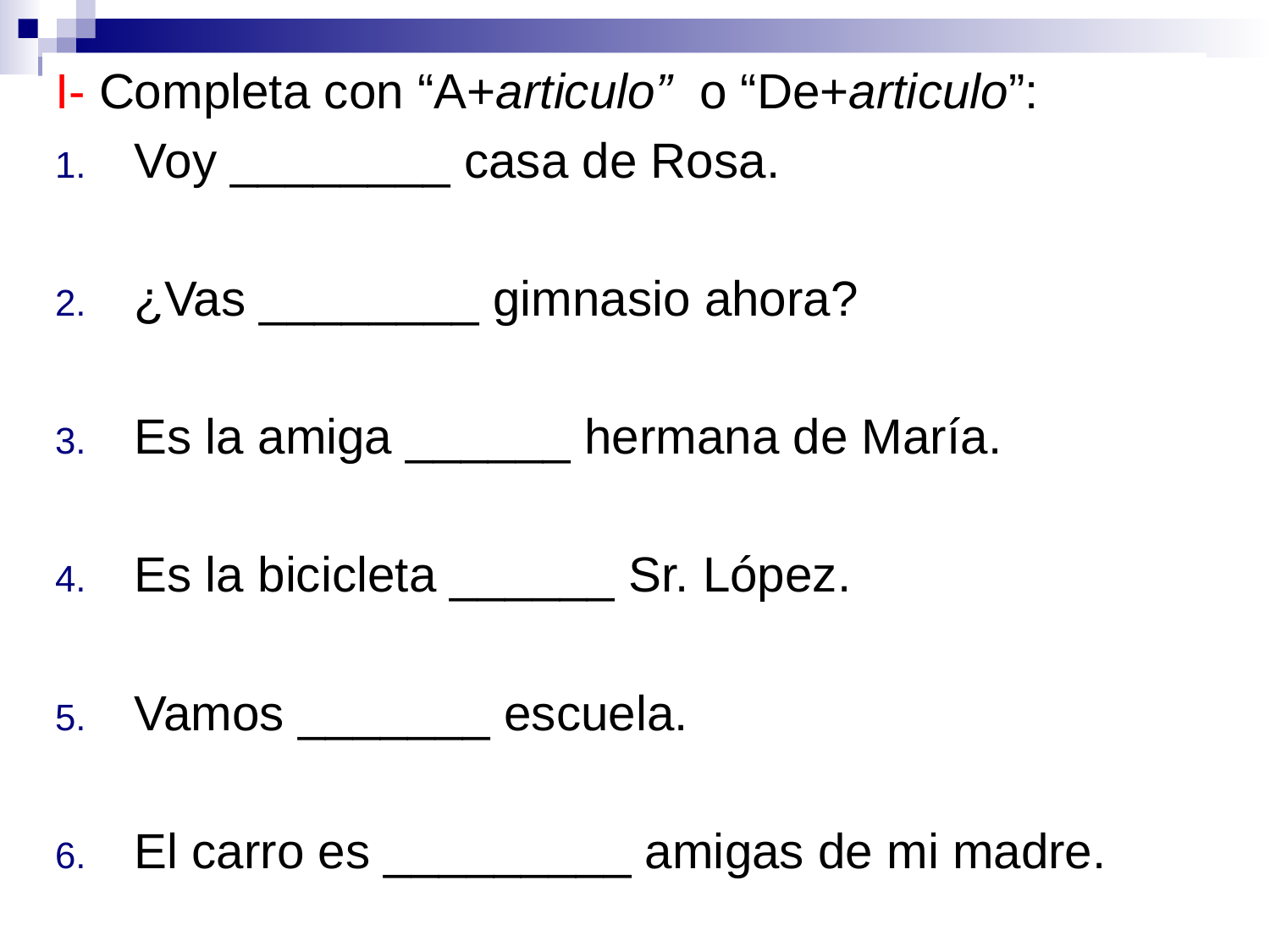

I- Completa con “A+articulo”  o “De+articulo”:
Voy ________ casa de Rosa.

¿Vas ________ gimnasio ahora?

Es la amiga ______ hermana de María.

Es la bicicleta ______ Sr. López.

Vamos _______ escuela.

El carro es _________ amigas de mi madre.